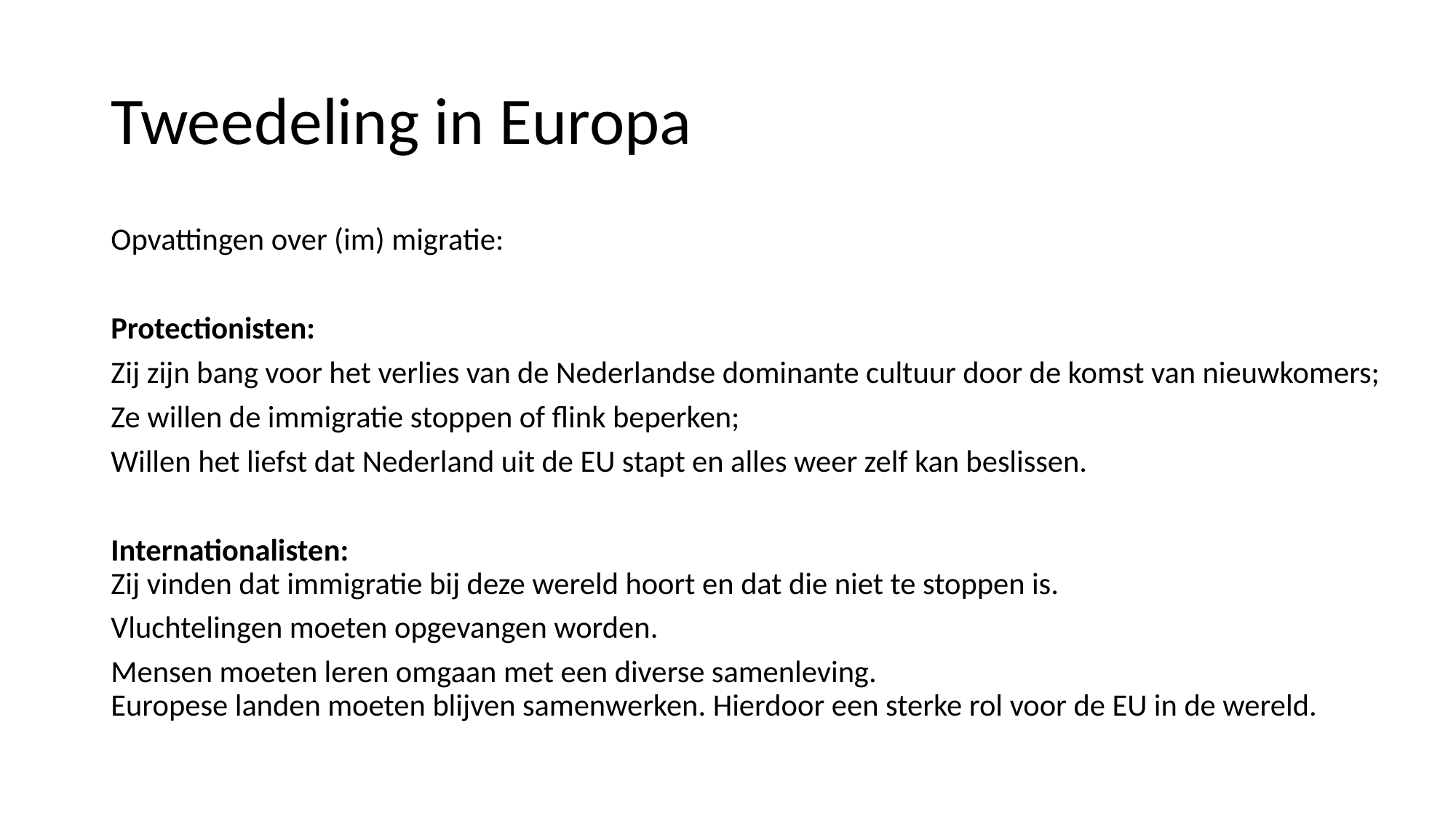

# Tweedeling in Europa
Opvattingen over (im) migratie:

Protectionisten:
Zij zijn bang voor het verlies van de Nederlandse dominante cultuur door de komst van nieuwkomers;
Ze willen de immigratie stoppen of flink beperken;
Willen het liefst dat Nederland uit de EU stapt en alles weer zelf kan beslissen.

Internationalisten:
Zij vinden dat immigratie bij deze wereld hoort en dat die niet te stoppen is.
Vluchtelingen moeten opgevangen worden.
Mensen moeten leren omgaan met een diverse samenleving.
Europese landen moeten blijven samenwerken. Hierdoor een sterke rol voor de EU in de wereld.